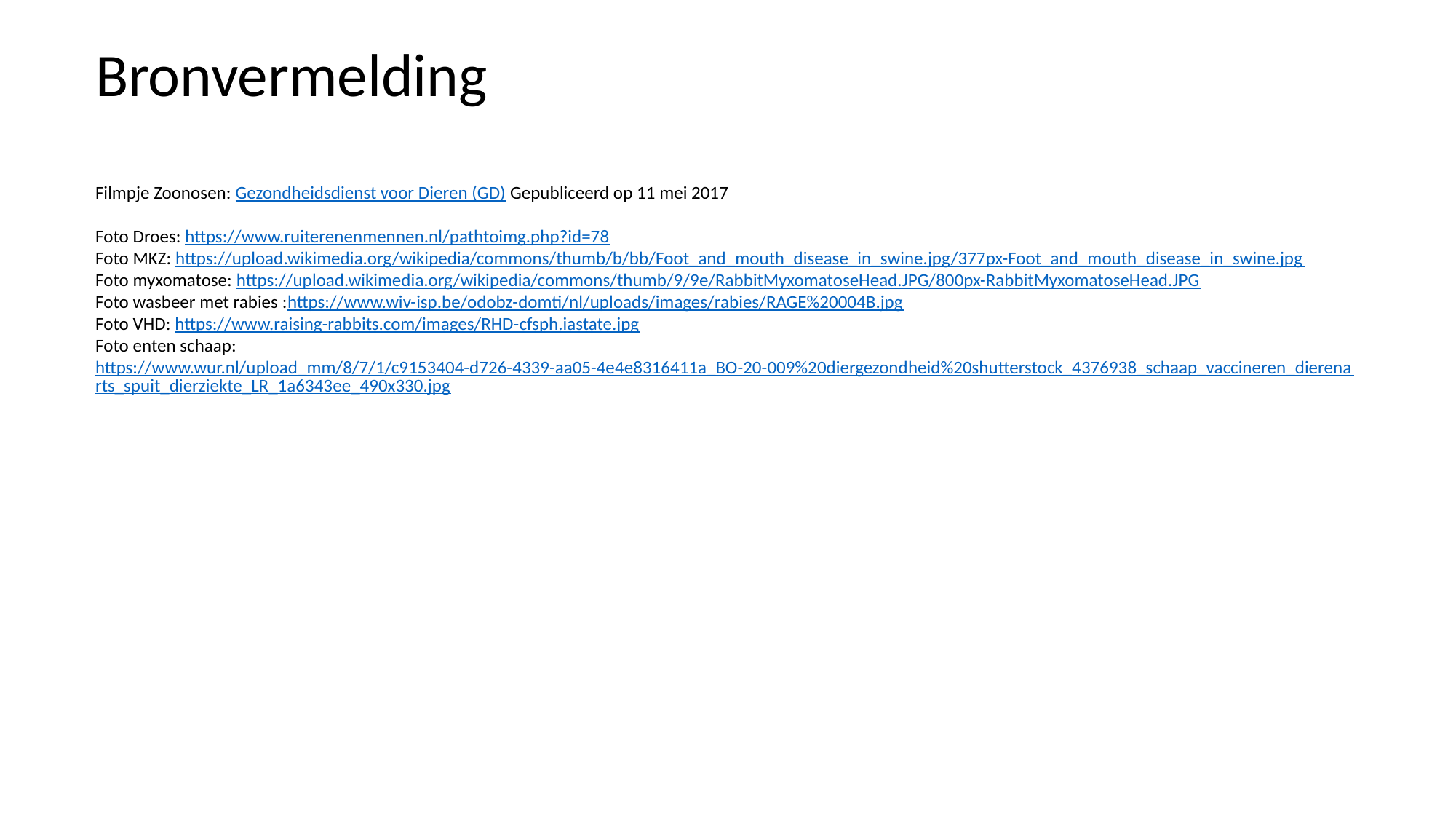

Bronvermelding

Filmpje Zoonosen: Gezondheidsdienst voor Dieren (GD) Gepubliceerd op 11 mei 2017

Foto Droes: https://www.ruiterenenmennen.nl/pathtoimg.php?id=78
Foto MKZ: https://upload.wikimedia.org/wikipedia/commons/thumb/b/bb/Foot_and_mouth_disease_in_swine.jpg/377px-Foot_and_mouth_disease_in_swine.jpg
Foto myxomatose: https://upload.wikimedia.org/wikipedia/commons/thumb/9/9e/RabbitMyxomatoseHead.JPG/800px-RabbitMyxomatoseHead.JPG
Foto wasbeer met rabies :https://www.wiv-isp.be/odobz-domti/nl/uploads/images/rabies/RAGE%20004B.jpg
Foto VHD: https://www.raising-rabbits.com/images/RHD-cfsph.iastate.jpg
Foto enten schaap: https://www.wur.nl/upload_mm/8/7/1/c9153404-d726-4339-aa05-4e4e8316411a_BO-20-009%20diergezondheid%20shutterstock_4376938_schaap_vaccineren_dierenarts_spuit_dierziekte_LR_1a6343ee_490x330.jpg